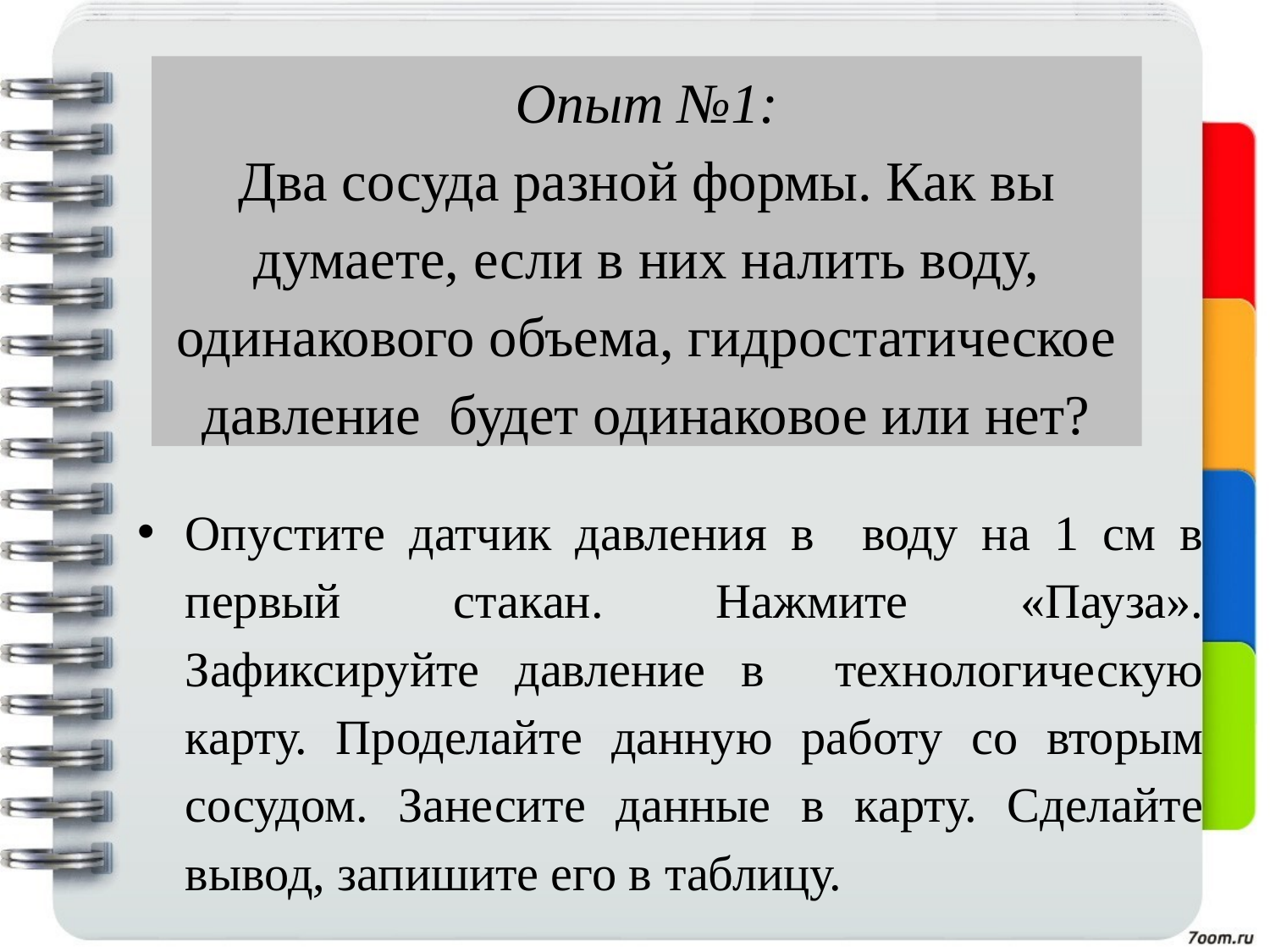

#
Опыт №1:
Два сосуда разной формы. Как вы думаете, если в них налить воду, одинакового объема, гидростатическое давление  будет одинаковое или нет?
Опустите датчик давления в  воду на 1 см в первый стакан. Нажмите «Пауза». Зафиксируйте давление в  технологическую карту. Проделайте данную работу со вторым сосудом. Занесите данные в карту. Сделайте вывод, запишите его в таблицу.